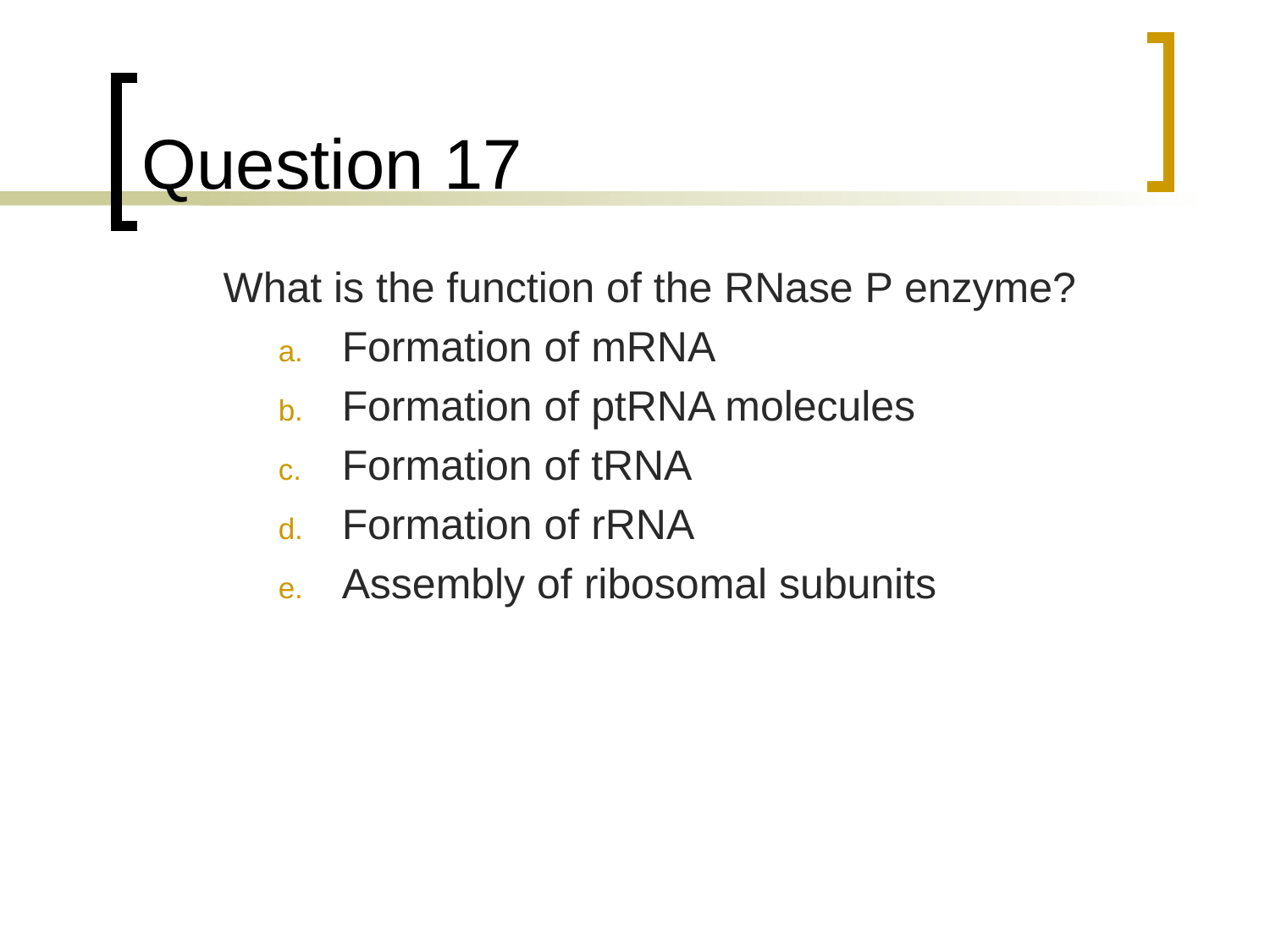

# Question 17
	What is the function of the RNase P enzyme?
Formation of mRNA
Formation of ptRNA molecules
Formation of tRNA
Formation of rRNA
Assembly of ribosomal subunits